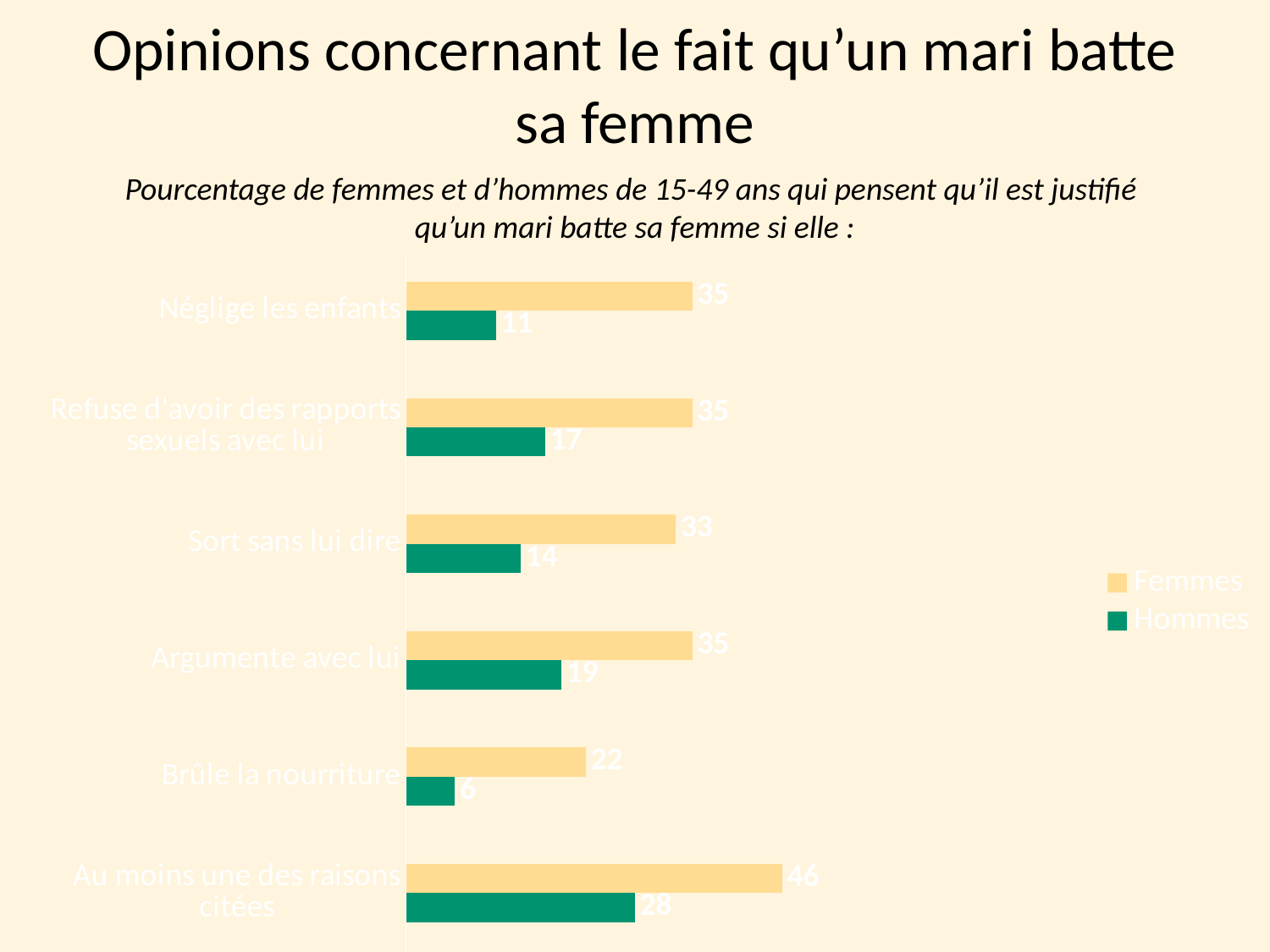

# Opinions concernant le fait qu’un mari batte sa femme
Pourcentage de femmes et d’hommes de 15-49 ans qui pensent qu’il est justifié
qu’un mari batte sa femme si elle :

### Chart

| Category | Hommes | Femmes |
|---|---|---|
| Au moins une des raisons citées | 28.0 | 46.0 |
| Brûle la nourriture | 6.0 | 22.0 |
| Argumente avec lui | 19.0 | 35.0 |
| Sort sans lui dire | 14.0 | 33.0 |
| Refuse d'avoir des rapports sexuels avec lui | 17.0 | 35.0 |
| Néglige les enfants | 11.0 | 35.0 |